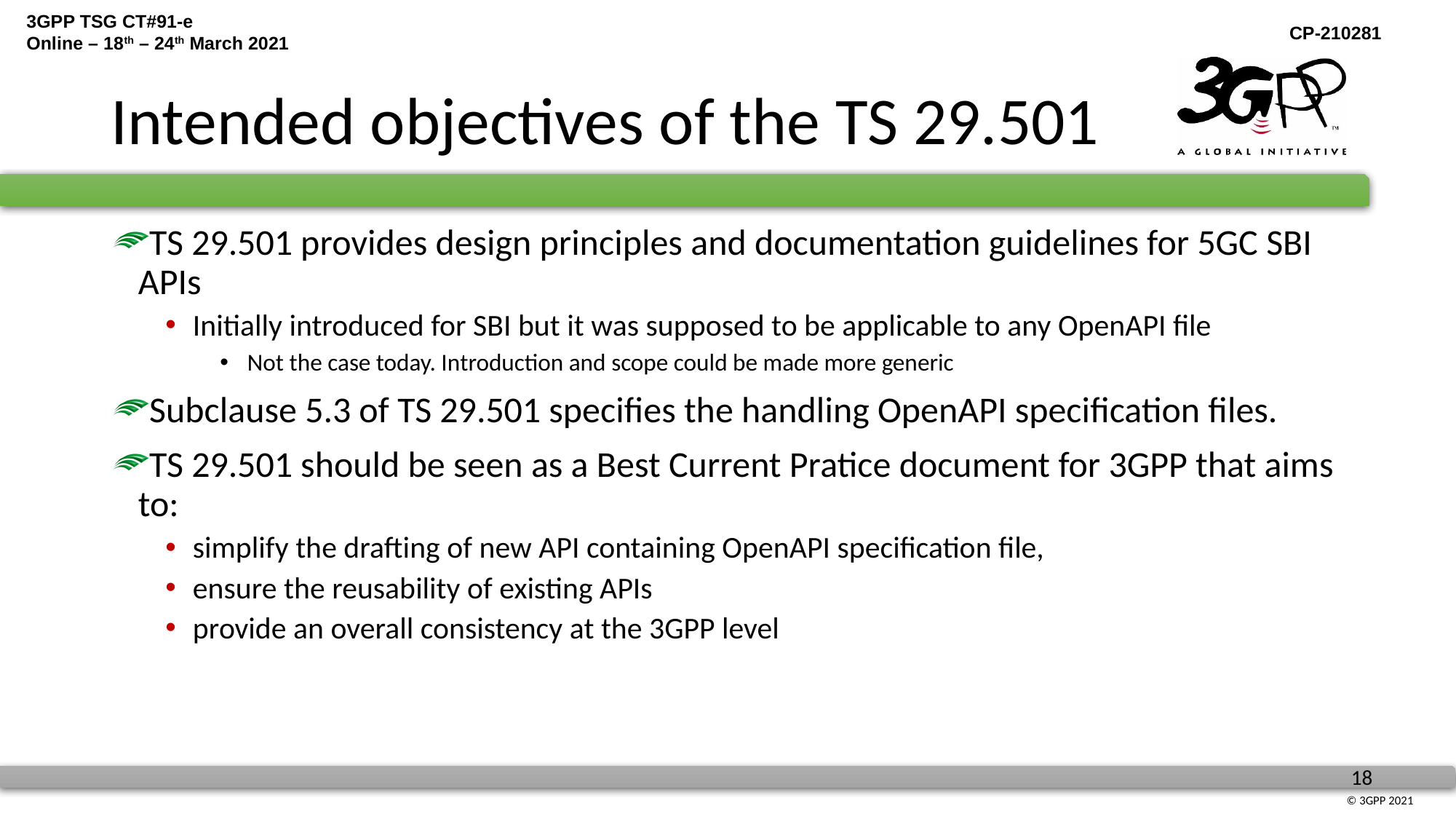

# Intended objectives of the TS 29.501
TS 29.501 provides design principles and documentation guidelines for 5GC SBI APIs
Initially introduced for SBI but it was supposed to be applicable to any OpenAPI file
Not the case today. Introduction and scope could be made more generic
Subclause 5.3 of TS 29.501 specifies the handling OpenAPI specification files.
TS 29.501 should be seen as a Best Current Pratice document for 3GPP that aims to:
simplify the drafting of new API containing OpenAPI specification file,
ensure the reusability of existing APIs
provide an overall consistency at the 3GPP level